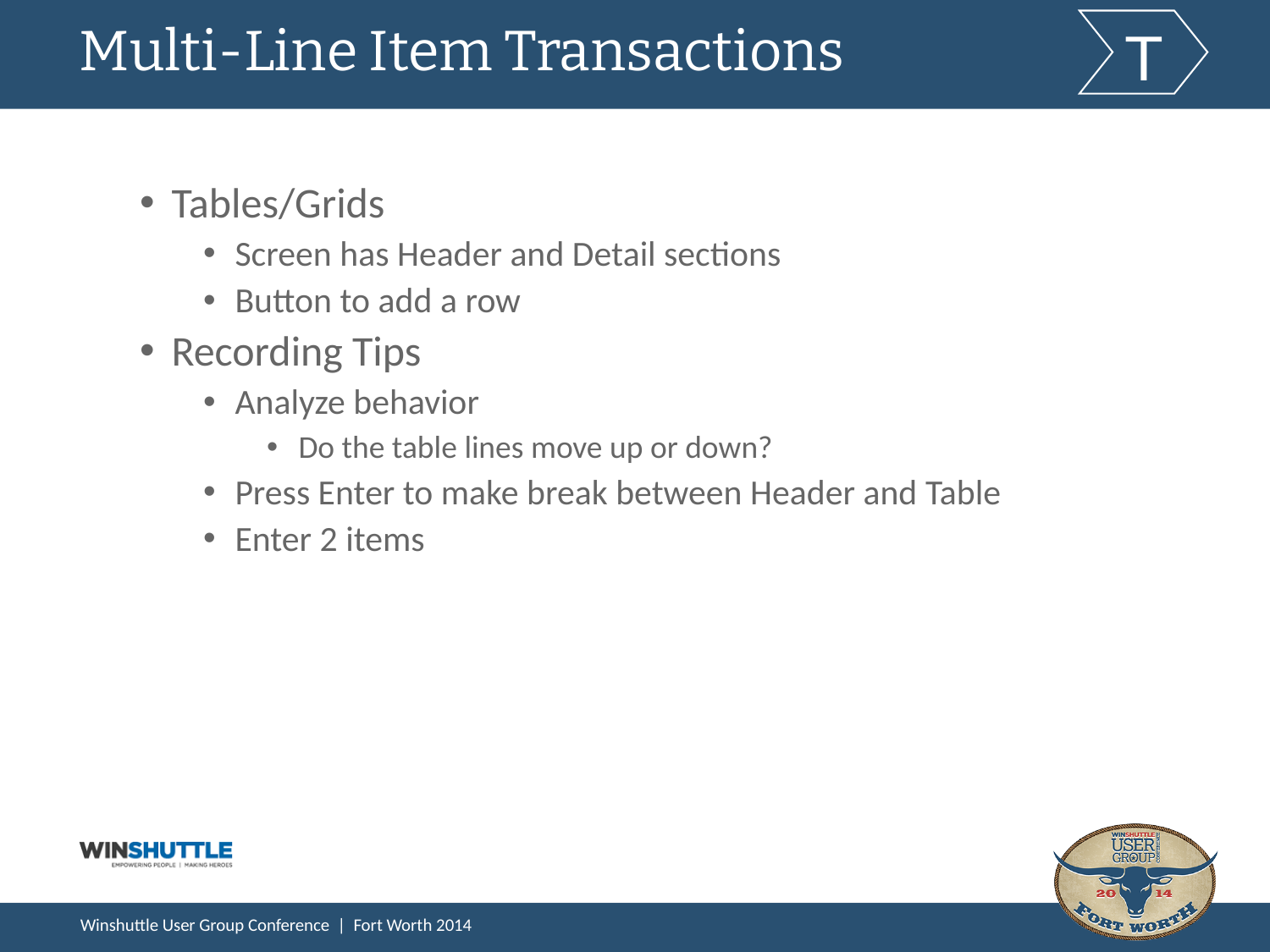

# Multi-Line Item Transactions
T
Tables/Grids
Screen has Header and Detail sections
Button to add a row
Recording Tips
Analyze behavior
Do the table lines move up or down?
Press Enter to make break between Header and Table
Enter 2 items